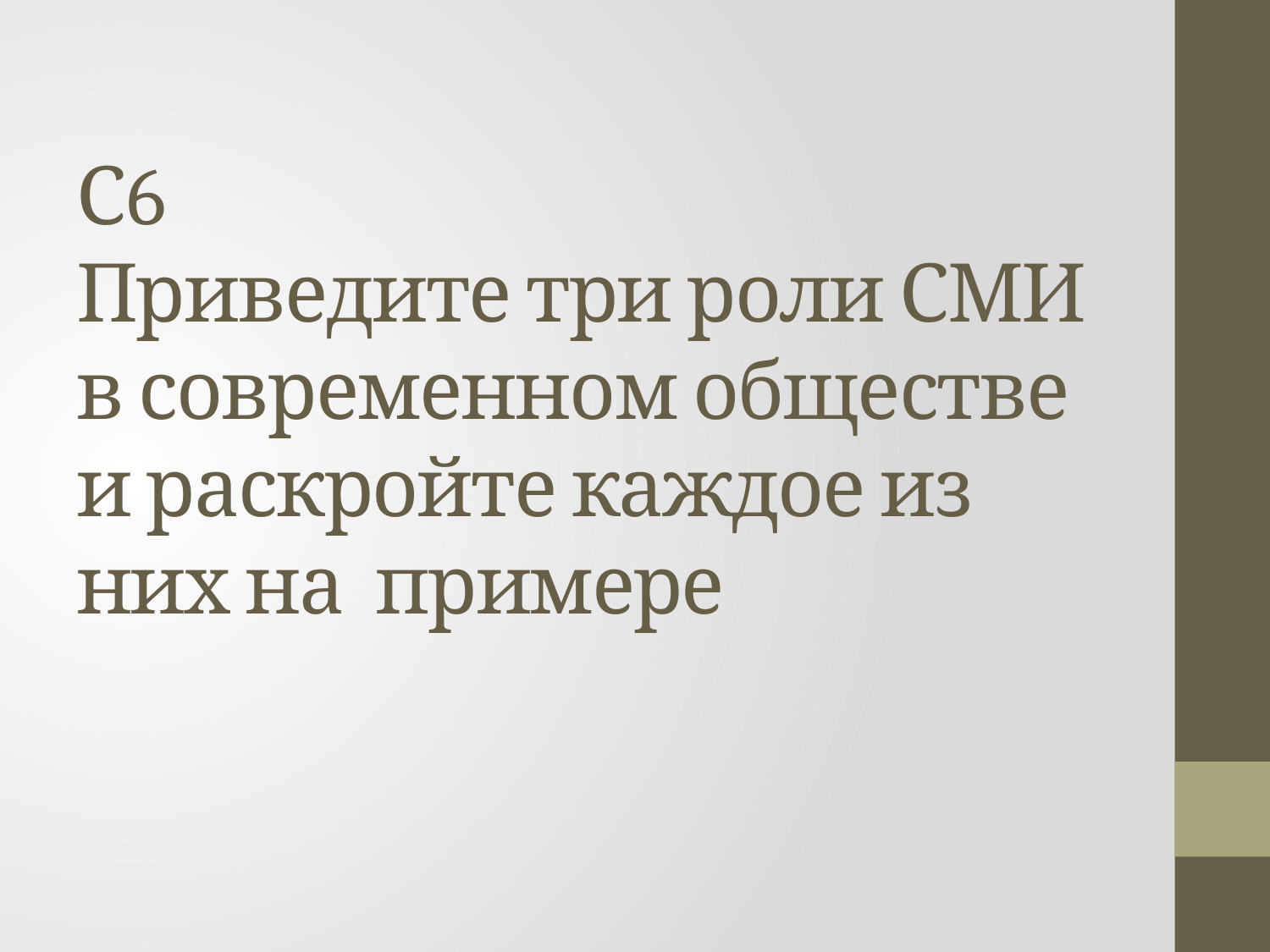

# С6 Приведите три роли СМИ в современном обществе и раскройте каждое из них на  примере